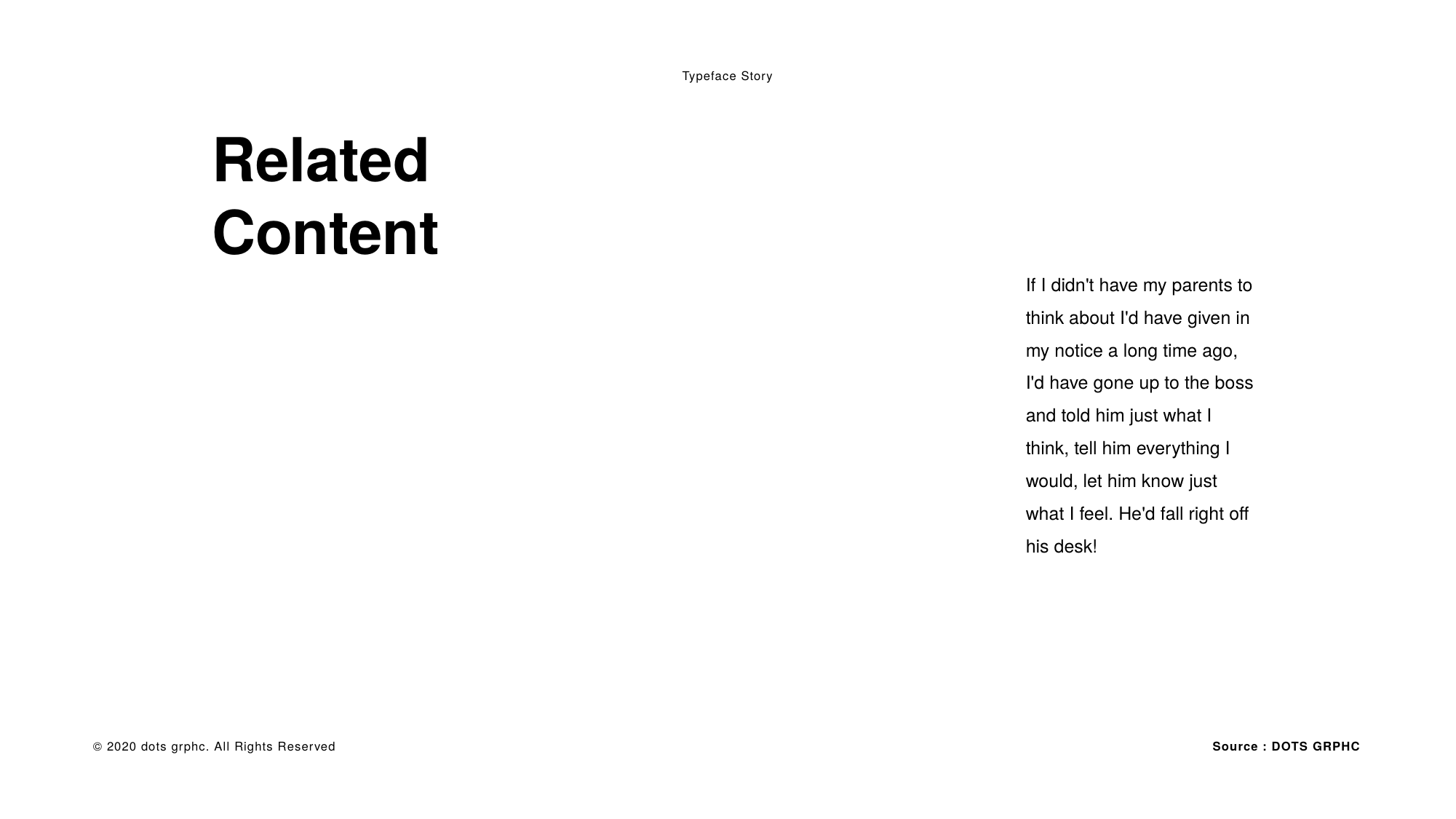

Typeface Story
Related Content
If I didn't have my parents to think about I'd have given in my notice a long time ago, I'd have gone up to the boss and told him just what I think, tell him everything I would, let him know just what I feel. He'd fall right off his desk!

Source : DOTS GRPHC
© 2020 dots grphc. All Rights Reserved